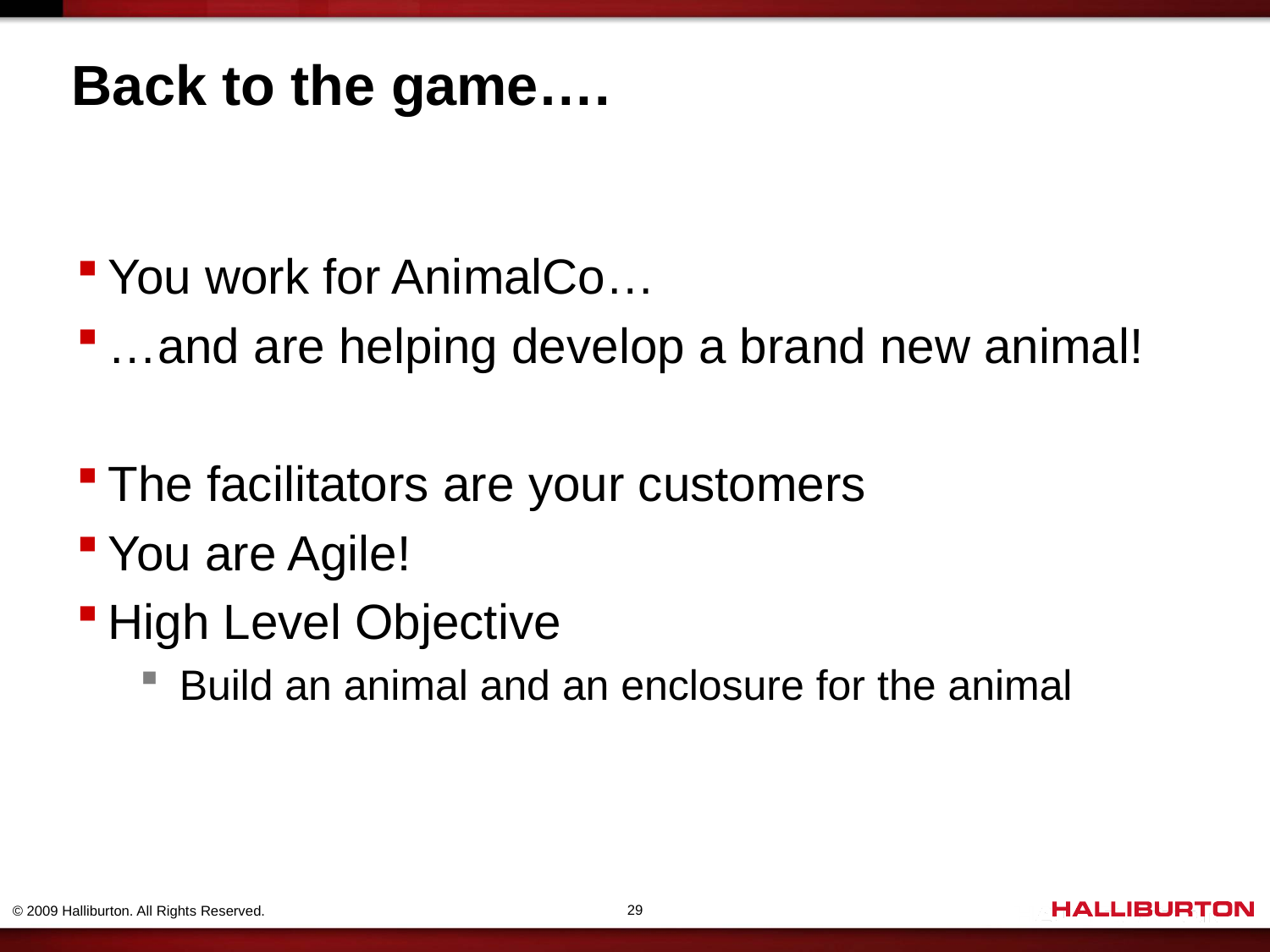

# Back to the game….

You work for AnimalCo…
…and are helping develop a brand new animal!

The facilitators are your customers
You are Agile!
High Level Objective
Build an animal and an enclosure for the animal